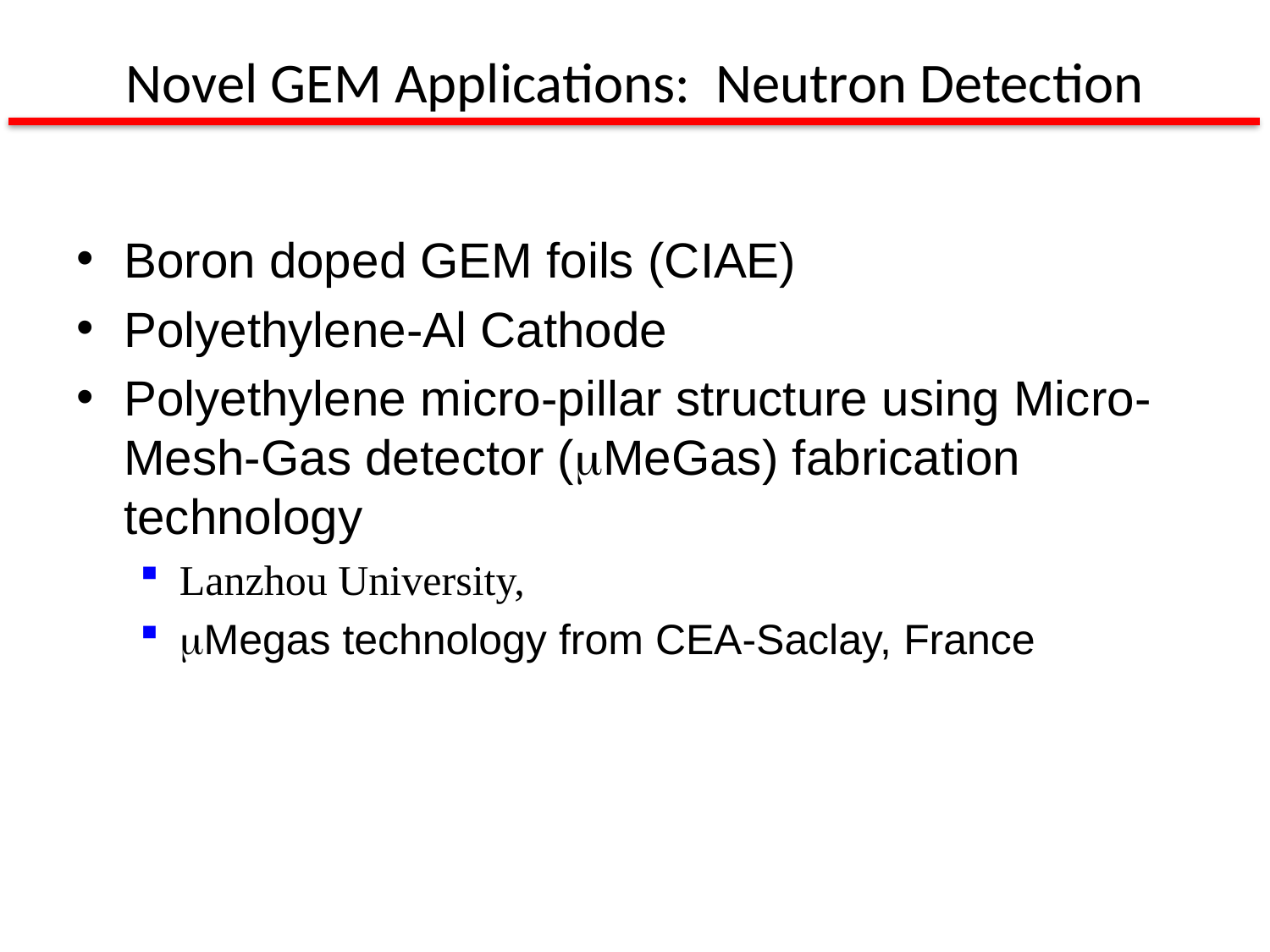

# Novel GEM Applications:  Neutron Detection
Boron doped GEM foils (CIAE)
Polyethylene-Al Cathode
Polyethylene micro-pillar structure using Micro-Mesh-Gas detector (μMeGas) fabrication technology
Lanzhou University,
μMegas technology from CEA-Saclay, France